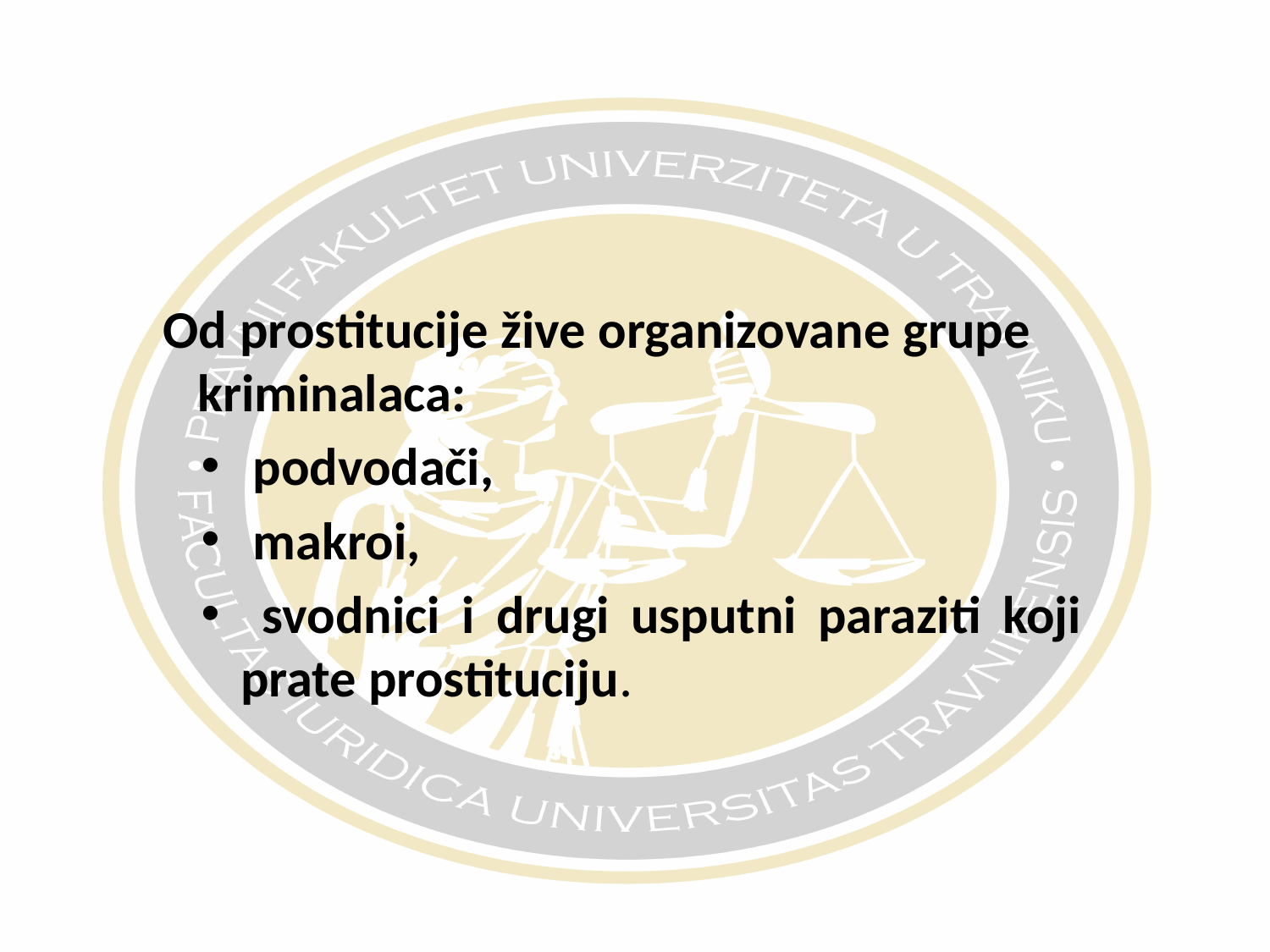

#
  Od prostitucije žive organizovane grupe          kriminalaca:
 podvodači,
 makroi,
 svodnici i drugi usputni paraziti koji prate prostituciju.